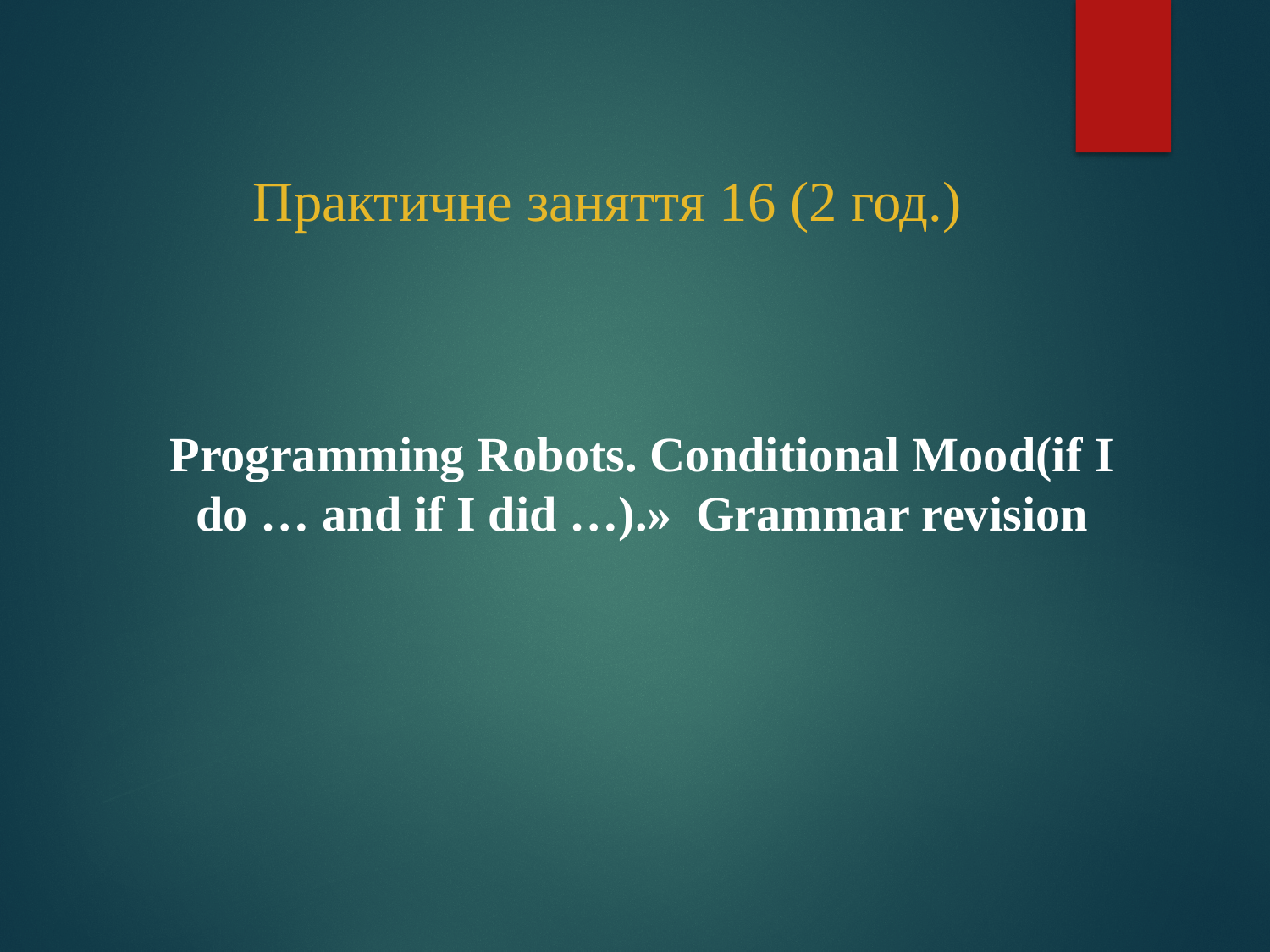

# Практичне заняття 16 (2 год.)
Programming Robots. Conditional Mood(if I do … and if I did …).»  Grammar revision